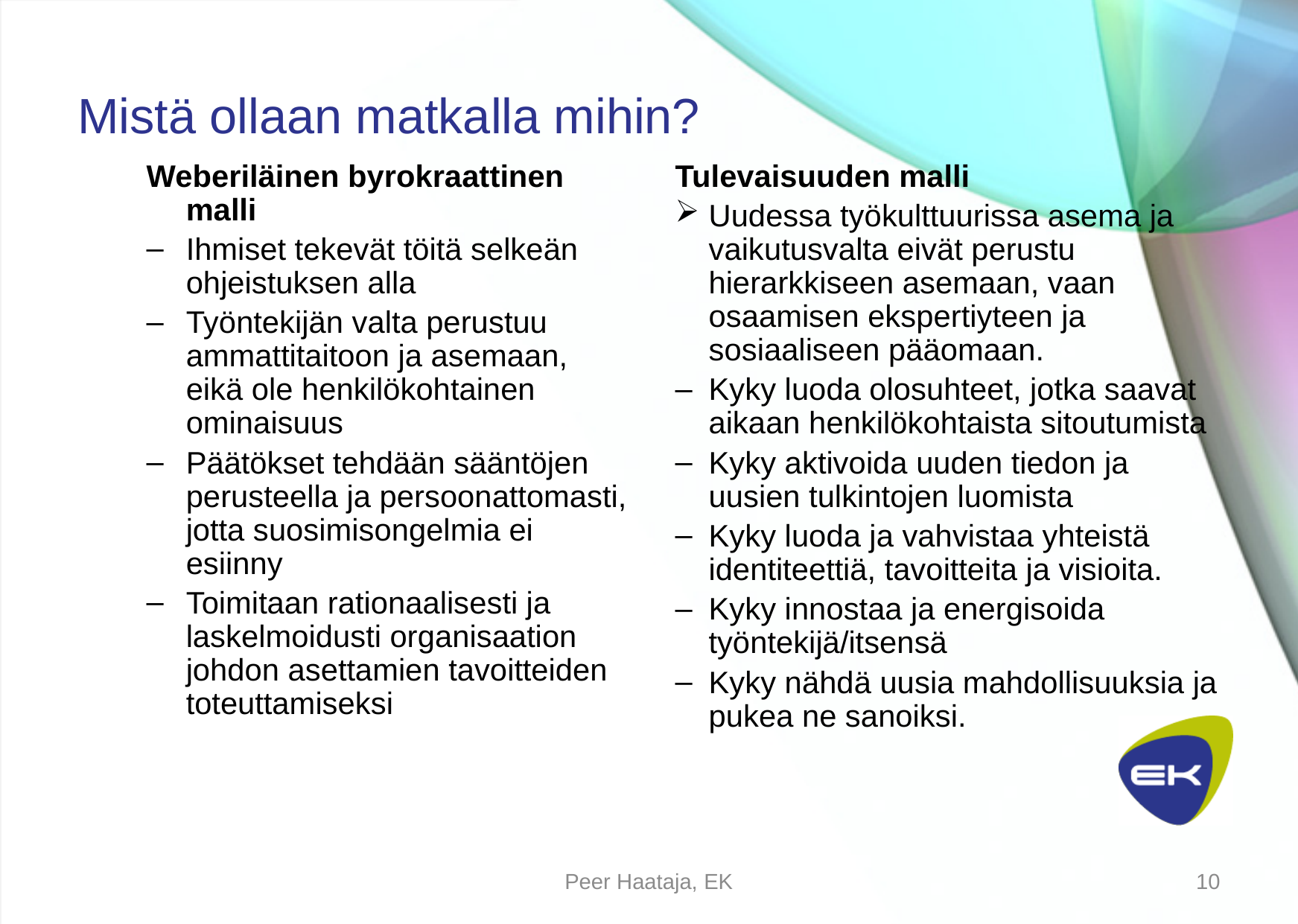

# Mistä ollaan matkalla mihin?
Weberiläinen byrokraattinen malli
Ihmiset tekevät töitä selkeän ohjeistuksen alla
Työntekijän valta perustuu ammattitaitoon ja asemaan, eikä ole henkilökohtainen ominaisuus
Päätökset tehdään sääntöjen perusteella ja persoonattomasti, jotta suosimisongelmia ei esiinny
Toimitaan rationaalisesti ja laskelmoidusti organisaation johdon asettamien tavoitteiden toteuttamiseksi

Tulevaisuuden malli
Uudessa työkulttuurissa asema ja vaikutusvalta eivät perustu hierarkkiseen asemaan, vaan osaamisen ekspertiyteen ja sosiaaliseen pääomaan.
Kyky luoda olosuhteet, jotka saavat aikaan henkilökohtaista sitoutumista
Kyky aktivoida uuden tiedon ja uusien tulkintojen luomista
Kyky luoda ja vahvistaa yhteistä identiteettiä, tavoitteita ja visioita.
Kyky innostaa ja energisoida työntekijä/itsensä
Kyky nähdä uusia mahdollisuuksia ja pukea ne sanoiksi.
Peer Haataja, EK
10